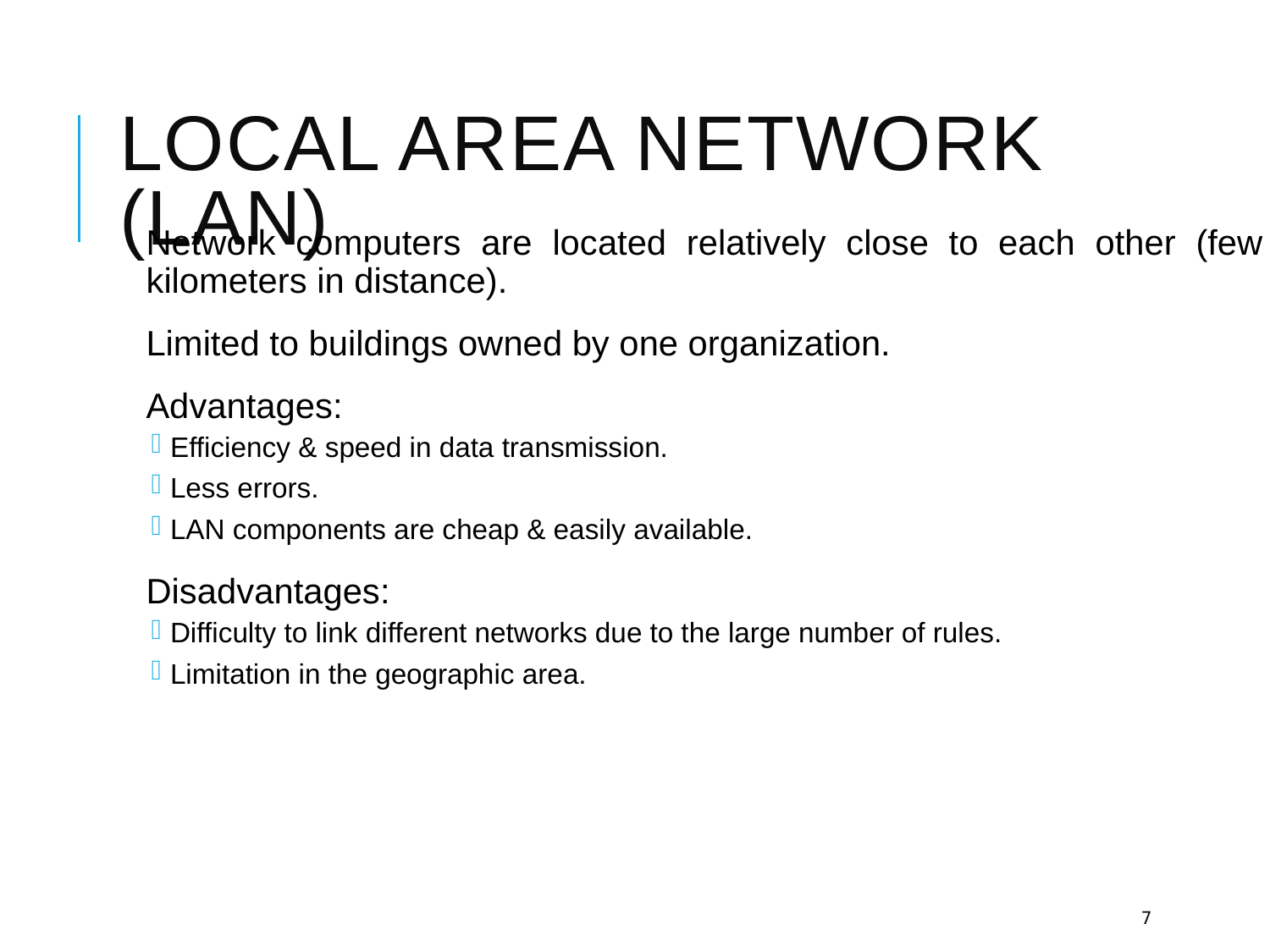

# Local Area Network (LAN)
Network computers are located relatively close to each other (few kilometers in distance).
Limited to buildings owned by one organization.
Advantages:
Efficiency & speed in data transmission.
Less errors.
LAN components are cheap & easily available.
Disadvantages:
Difficulty to link different networks due to the large number of rules.
Limitation in the geographic area.

7